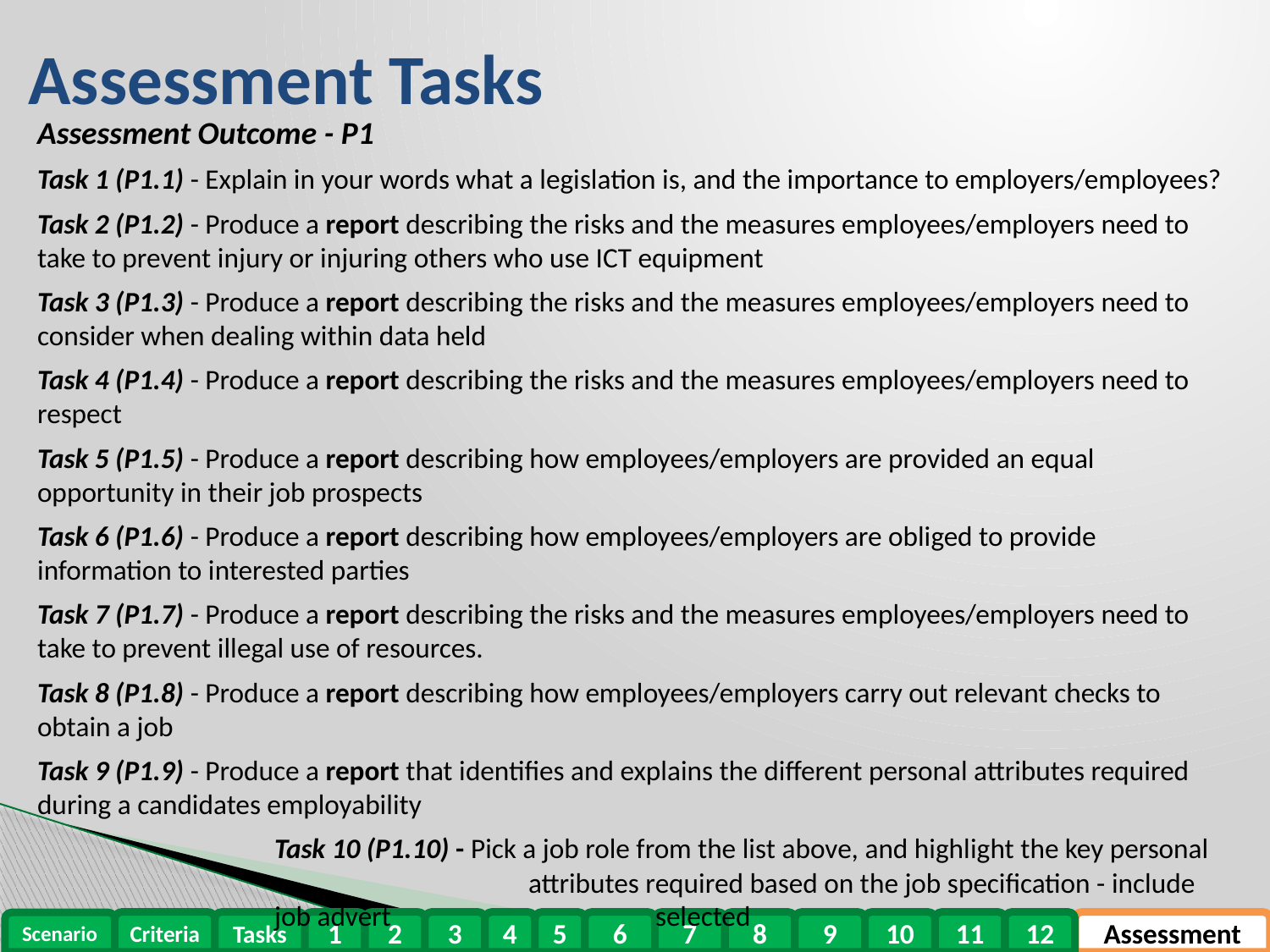

# Assessment Tasks
Assessment Outcome - P1
Task 1 (P1.1) - Explain in your words what a legislation is, and the importance to employers/employees?
Task 2 (P1.2) - Produce a report describing the risks and the measures employees/employers need to take to prevent injury or injuring others who use ICT equipment
Task 3 (P1.3) - Produce a report describing the risks and the measures employees/employers need to consider when dealing within data held
Task 4 (P1.4) - Produce a report describing the risks and the measures employees/employers need to respect
Task 5 (P1.5) - Produce a report describing how employees/employers are provided an equal opportunity in their job prospects
Task 6 (P1.6) - Produce a report describing how employees/employers are obliged to provide information to interested parties
Task 7 (P1.7) - Produce a report describing the risks and the measures employees/employers need to take to prevent illegal use of resources.
Task 8 (P1.8) - Produce a report describing how employees/employers carry out relevant checks to obtain a job
Task 9 (P1.9) - Produce a report that identifies and explains the different personal attributes required during a candidates employability
Task 10 (P1.10) - Pick a job role from the list above, and highlight the key personal 		attributes required based on the job specification - include job advert 			selected